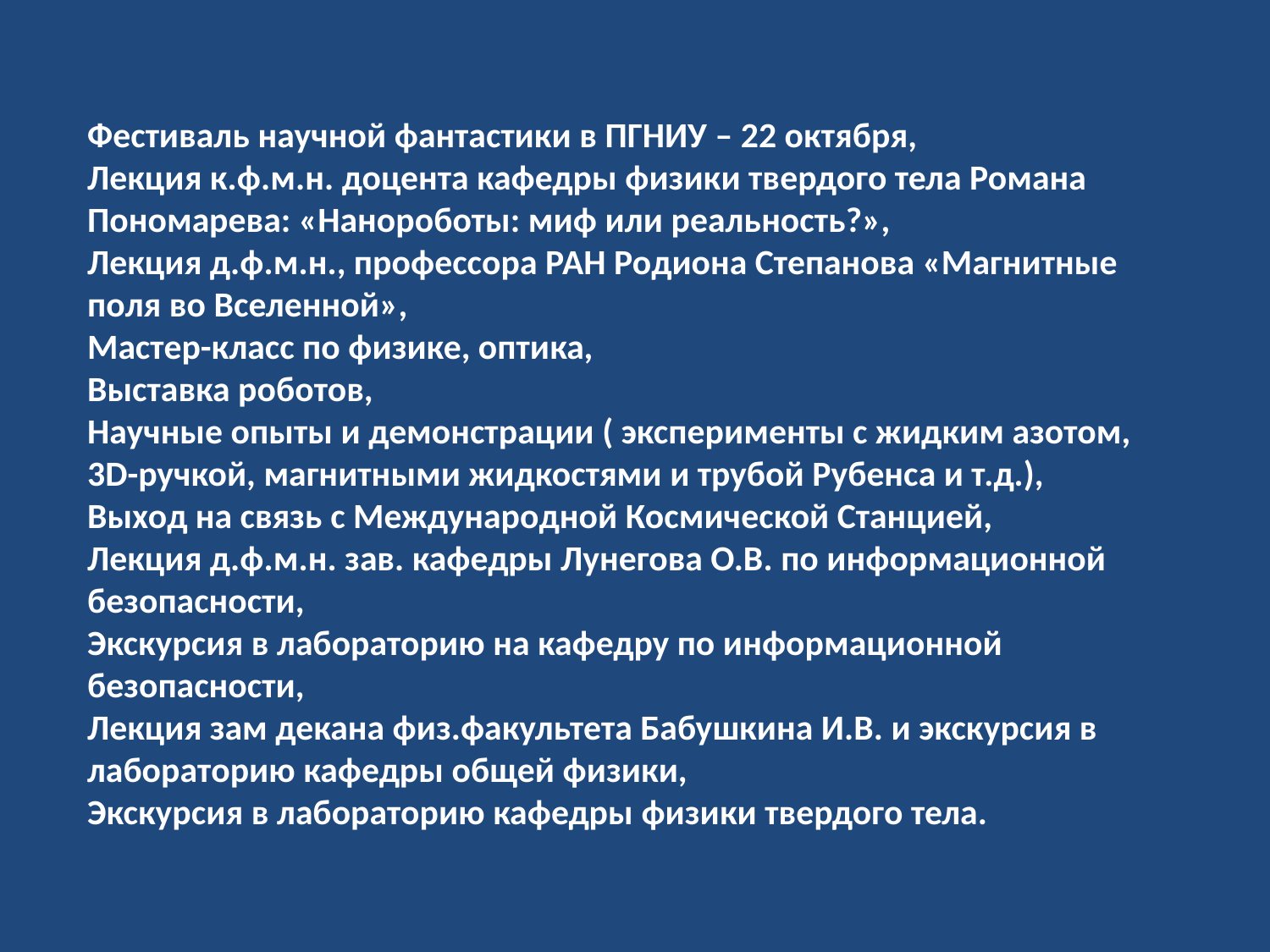

Фестиваль научной фантастики в ПГНИУ – 22 октября,
Лекция к.ф.м.н. доцента кафедры физики твердого тела Романа Пономарева: «Нанороботы: миф или реальность?»,
Лекция д.ф.м.н., профессора РАН Родиона Степанова «Магнитные поля во Вселенной»,
Мастер-класс по физике, оптика,
Выставка роботов,
Научные опыты и демонстрации ( эксперименты с жидким азотом, 3D-ручкой, магнитными жидкостями и трубой Рубенса и т.д.),
Выход на связь с Международной Космической Станцией,
Лекция д.ф.м.н. зав. кафедры Лунегова О.В. по информационной безопасности,
Экскурсия в лабораторию на кафедру по информационной безопасности,
Лекция зам декана физ.факультета Бабушкина И.В. и экскурсия в лабораторию кафедры общей физики,
Экскурсия в лабораторию кафедры физики твердого тела.